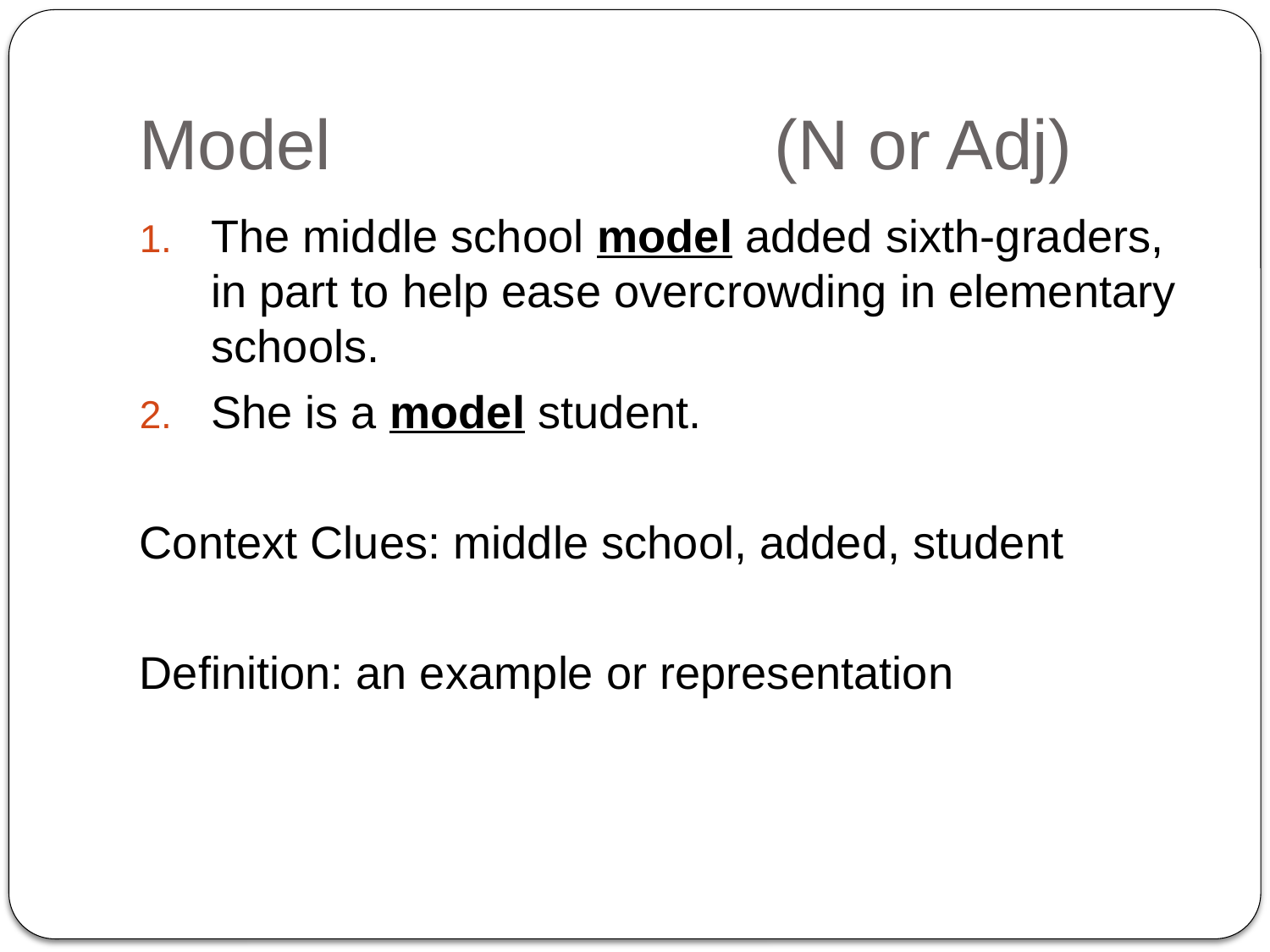

# Model				(N or Adj)
The middle school model added sixth-graders, in part to help ease overcrowding in elementary schools.
She is a model student.

Context Clues: middle school, added, student

Definition: an example or representation